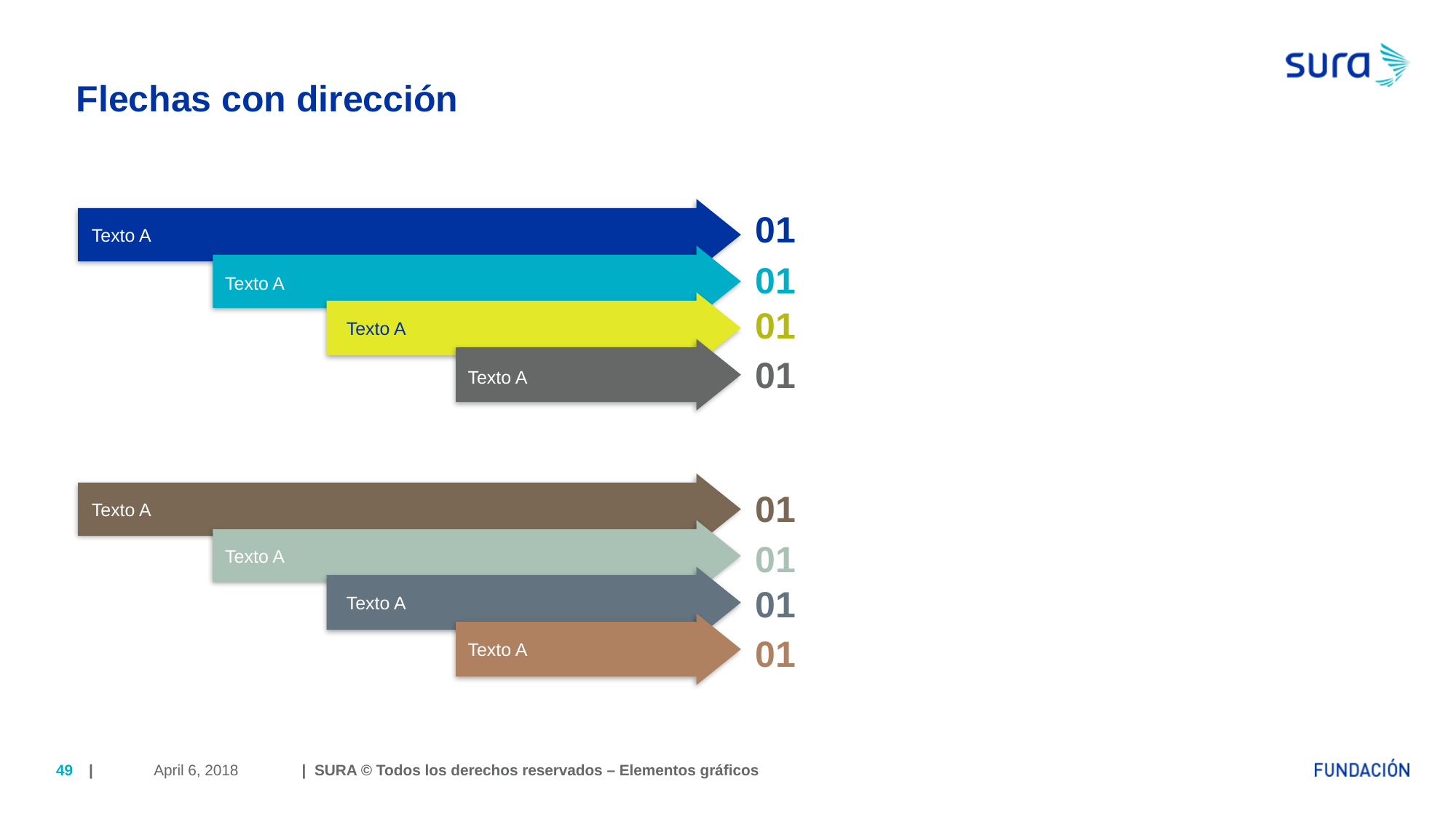

# Flechas con dirección

01
Texto A

01
Texto A

01
Texto A

01
Texto A

01
Texto A

01
Texto A

01
Texto A

01
Texto A
April 6, 2018
49
|                                                  |  SURA © Todos los derechos reservados – Elementos gráficos